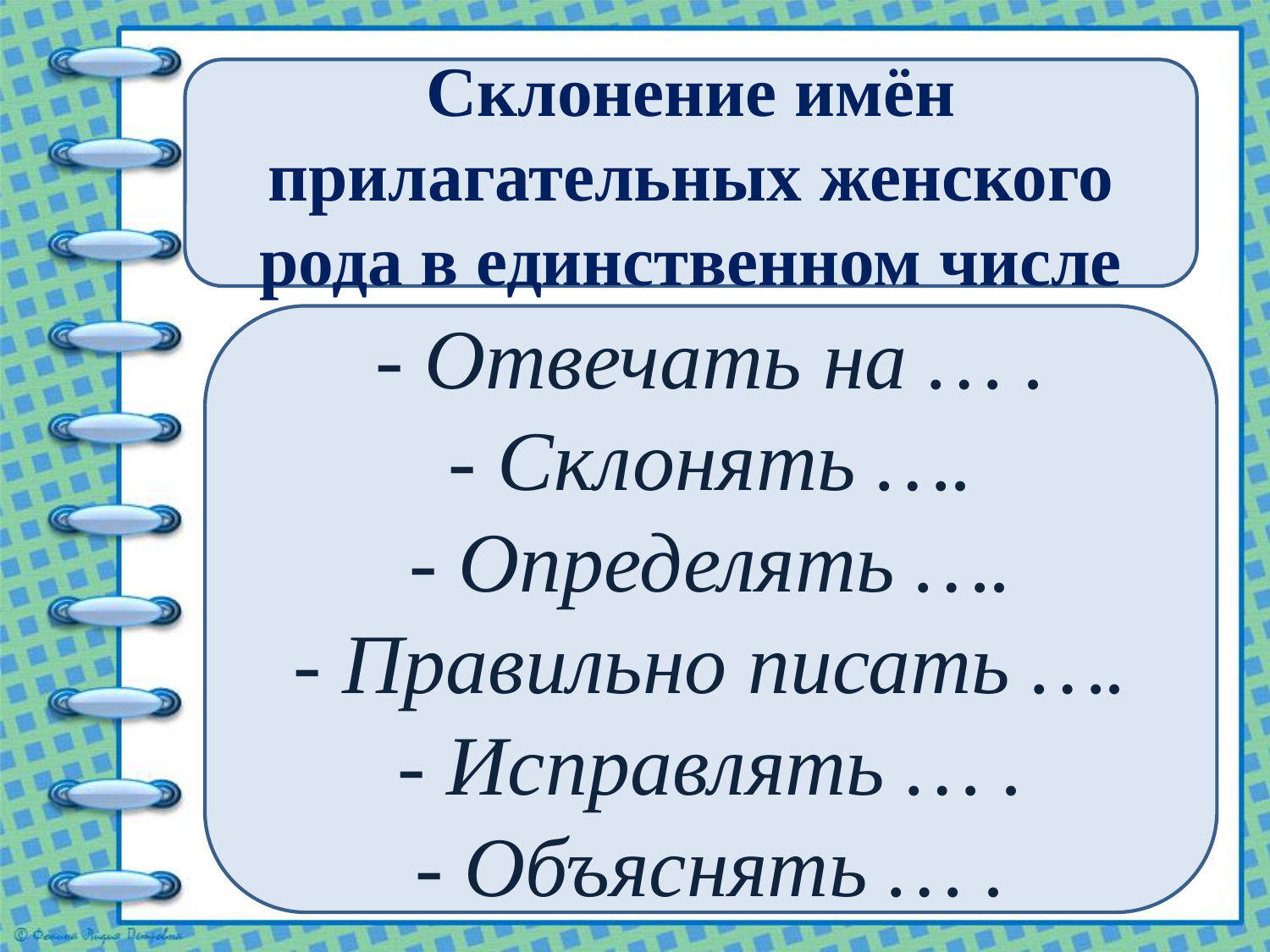

Склонение имён прилагательных женского рода в единственном числе
- Отвечать на … .
- Склонять ….
- Определять ….
- Правильно писать ….
- Исправлять … .
- Объяснять … .